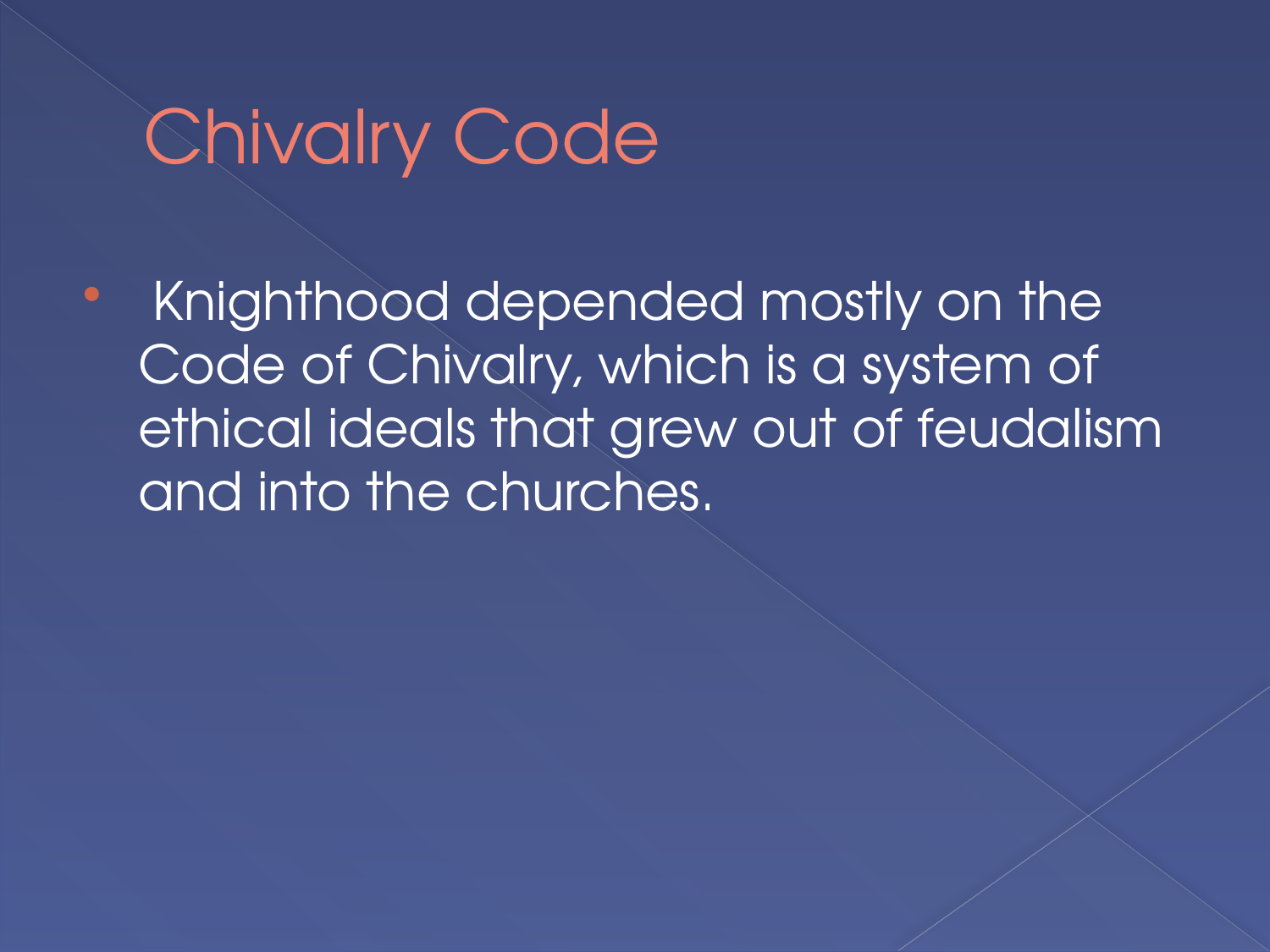

# Chivalry Code
 Knighthood depended mostly on the Code of Chivalry, which is a system of ethical ideals that grew out of feudalism and into the churches.